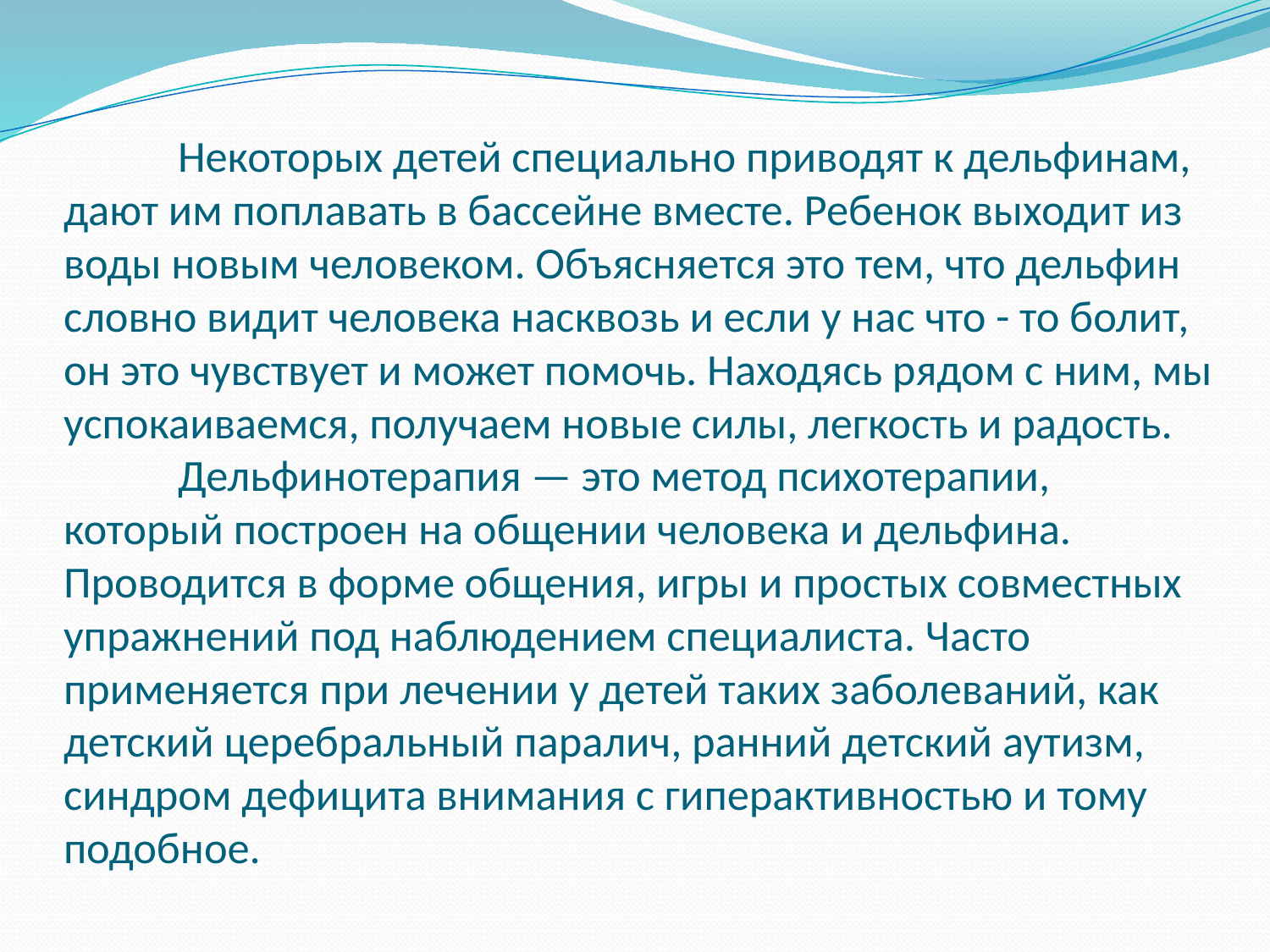

# Некоторых детей специально приводят к дельфинам, дают им поплавать в бассейне вместе. Ребенок выходит из воды новым человеком. Объясняется это тем, что дельфин словно видит человека насквозь и если у нас что - то болит, он это чувствует и может помочь. Находясь рядом с ним, мы успокаиваемся, получаем новые силы, легкость и радость. Дельфинотерапия — это метод психотерапии, который построен на общении человека и дельфина. Проводится в форме общения, игры и простых совместных упражнений под наблюдением специалиста. Часто применяется при лечении у детей таких заболеваний, как детский церебральный паралич, ранний детский аутизм, синдром дефицита внимания с гиперактивностью и тому подобное.